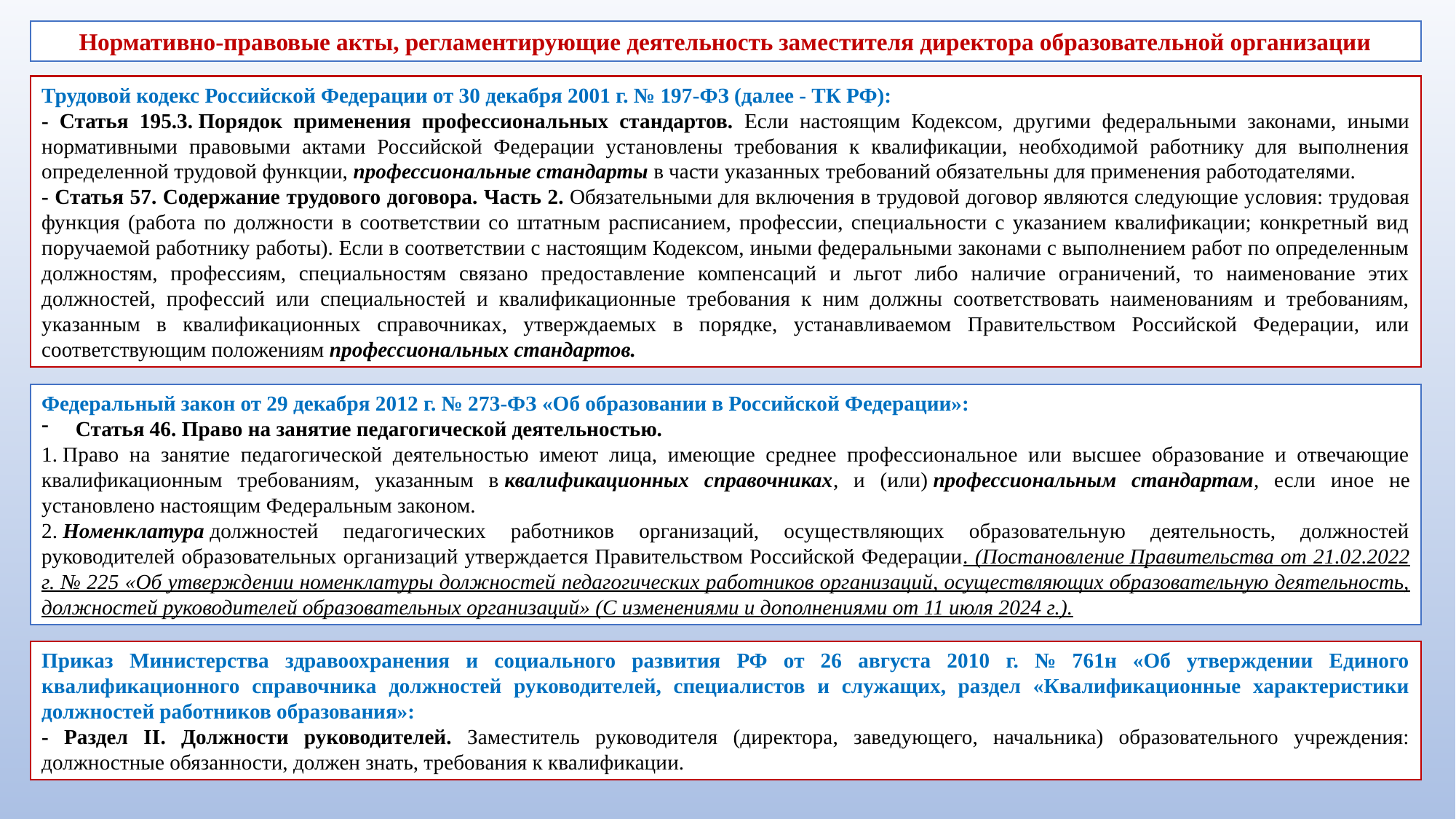

Нормативно-правовые акты, регламентирующие деятельность заместителя директора образовательной организации
Трудовой кодекс Российской Федерации от 30 декабря 2001 г. № 197-ФЗ (далее - ТК РФ):
- Статья 195.3. Порядок применения профессиональных стандартов. Если настоящим Кодексом, другими федеральными законами, иными нормативными правовыми актами Российской Федерации установлены требования к квалификации, необходимой работнику для выполнения определенной трудовой функции, профессиональные стандарты в части указанных требований обязательны для применения работодателями.
- Статья 57. Содержание трудового договора. Часть 2. Обязательными для включения в трудовой договор являются следующие условия: трудовая функция (работа по должности в соответствии со штатным расписанием, профессии, специальности с указанием квалификации; конкретный вид поручаемой работнику работы). Если в соответствии с настоящим Кодексом, иными федеральными законами с выполнением работ по определенным должностям, профессиям, специальностям связано предоставление компенсаций и льгот либо наличие ограничений, то наименование этих должностей, профессий или специальностей и квалификационные требования к ним должны соответствовать наименованиям и требованиям, указанным в квалификационных справочниках, утверждаемых в порядке, устанавливаемом Правительством Российской Федерации, или соответствующим положениям профессиональных стандартов.
Федеральный закон от 29 декабря 2012 г. № 273-ФЗ «Об образовании в Российской Федерации»:
Статья 46. Право на занятие педагогической деятельностью.
1. Право на занятие педагогической деятельностью имеют лица, имеющие среднее профессиональное или высшее образование и отвечающие квалификационным требованиям, указанным в квалификационных справочниках, и (или) профессиональным стандартам, если иное не установлено настоящим Федеральным законом.
2. Номенклатура должностей педагогических работников организаций, осуществляющих образовательную деятельность, должностей руководителей образовательных организаций утверждается Правительством Российской Федерации. (Постановление Правительства от 21.02.2022 г. № 225 «Об утверждении номенклатуры должностей педагогических работников организаций, осуществляющих образовательную деятельность, должностей руководителей образовательных организаций» (С изменениями и дополнениями от 11 июля 2024 г.).
Приказ Министерства здравоохранения и социального развития РФ от 26 августа 2010 г. № 761н «Об утверждении Единого квалификационного справочника должностей руководителей, специалистов и служащих, раздел «Квалификационные характеристики должностей работников образования»:
- Раздел II. Должности руководителей. Заместитель руководителя (директора, заведующего, начальника) образовательного учреждения: должностные обязанности, должен знать, требования к квалификации.